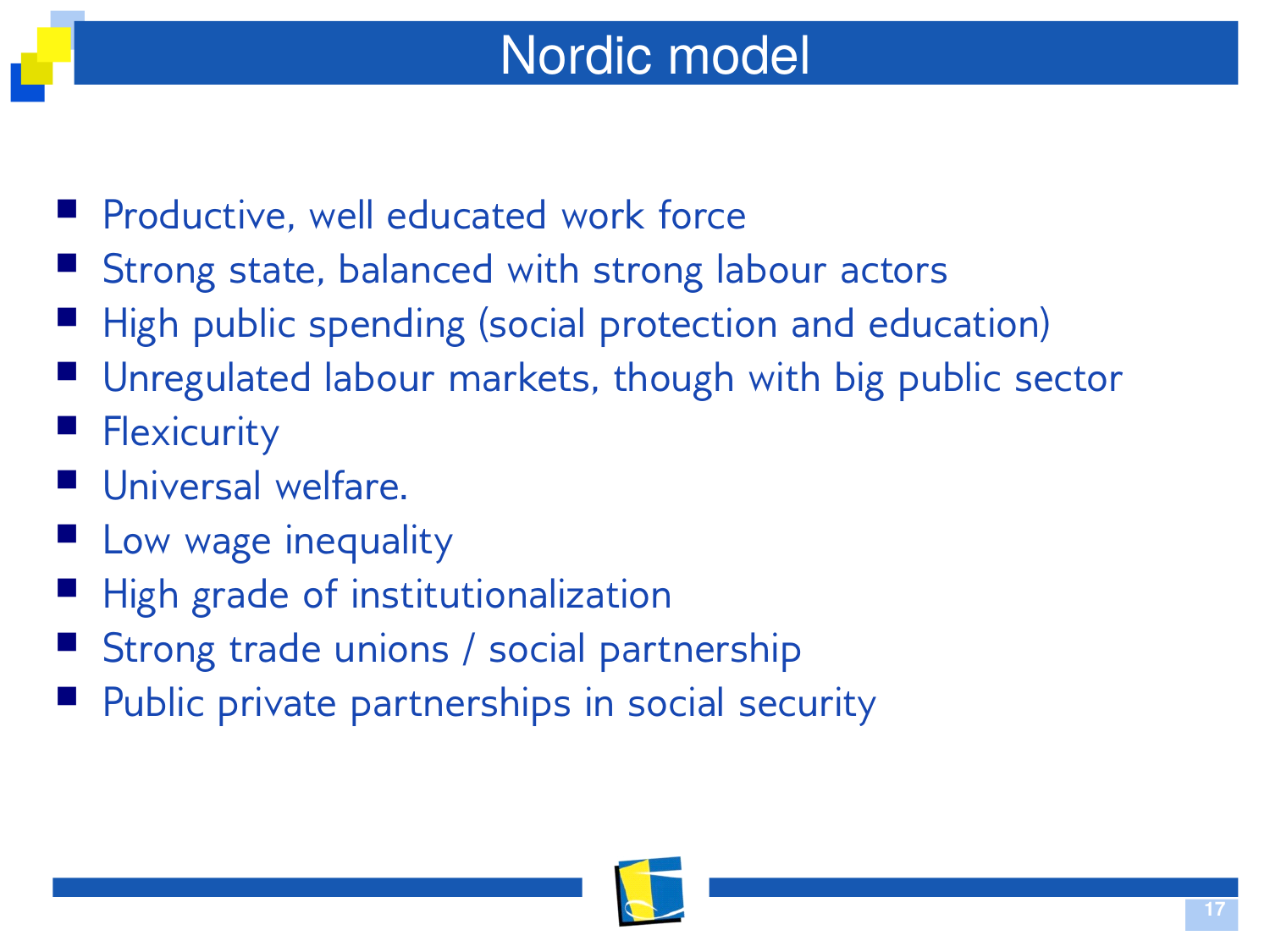

# Nordic model
Productive, well educated work force
Strong state, balanced with strong labour actors
High public spending (social protection and education)
Unregulated labour markets, though with big public sector
Flexicurity
Universal welfare.
Low wage inequality
High grade of institutionalization
Strong trade unions / social partnership
Public private partnerships in social security

17